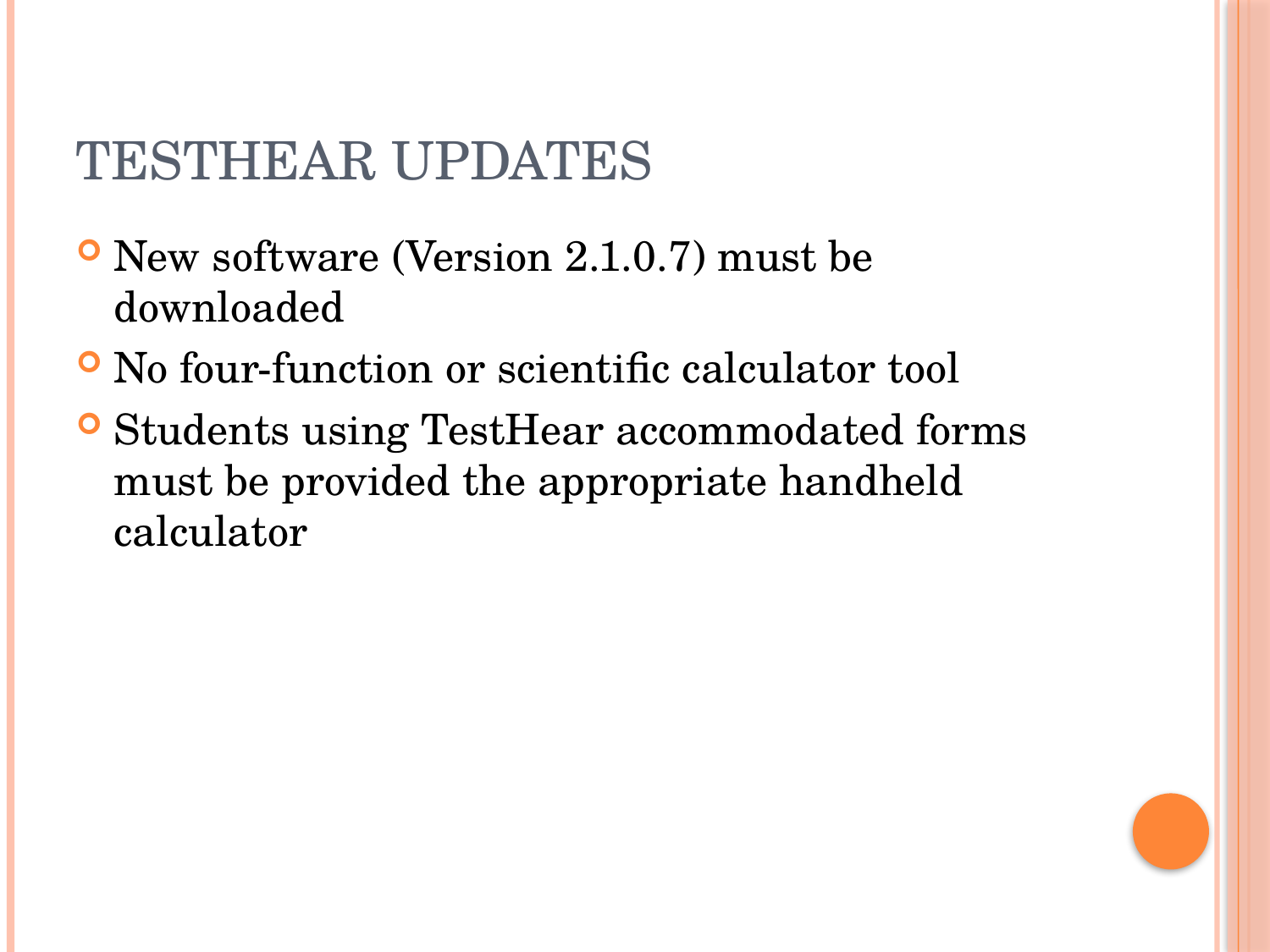

# TestHear Updates
New software (Version 2.1.0.7) must be downloaded
No four-function or scientific calculator tool
Students using TestHear accommodated forms must be provided the appropriate handheld calculator